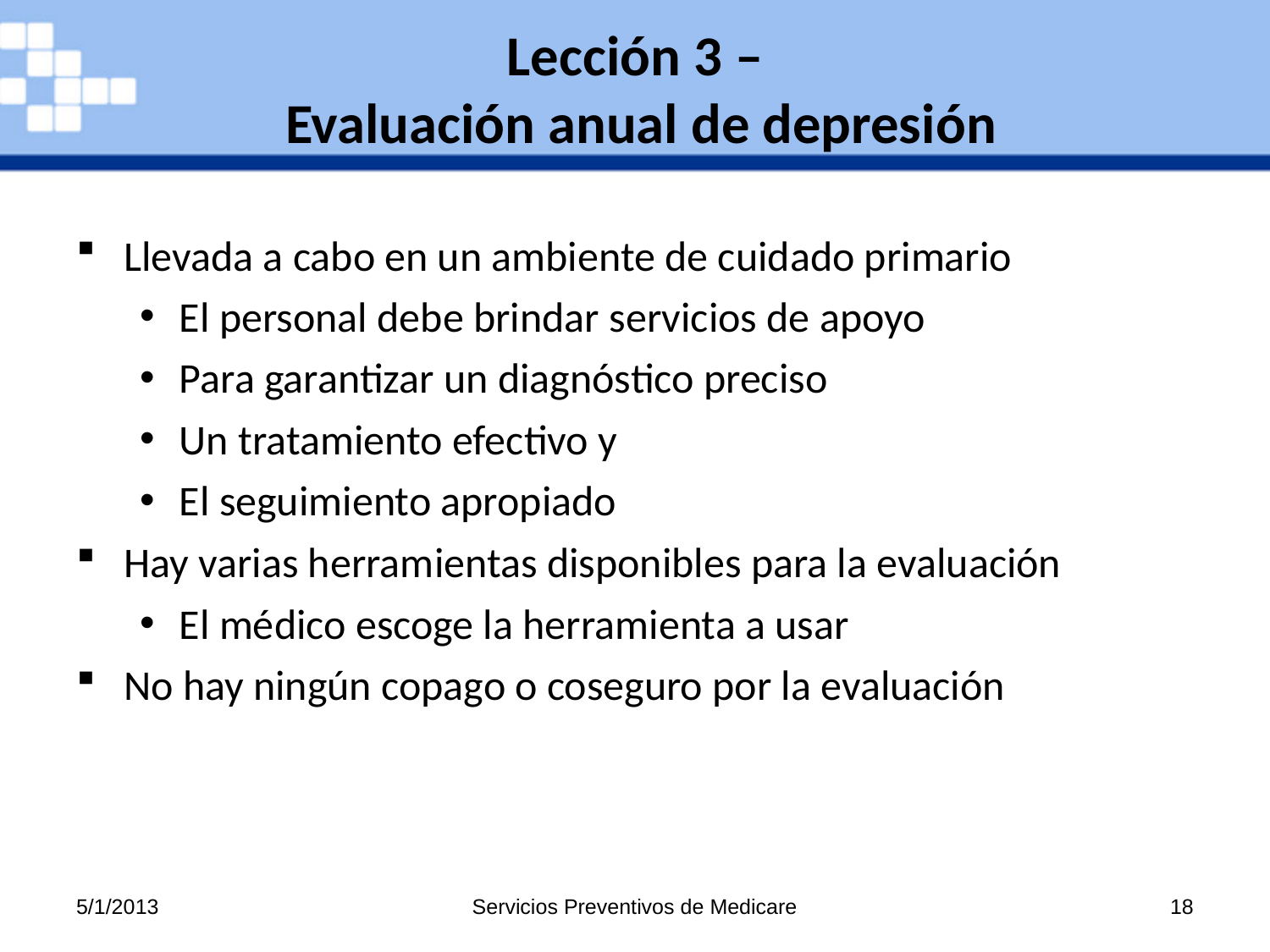

# Lección 3 – Evaluación anual de depresión
Llevada a cabo en un ambiente de cuidado primario
El personal debe brindar servicios de apoyo
Para garantizar un diagnóstico preciso
Un tratamiento efectivo y
El seguimiento apropiado
Hay varias herramientas disponibles para la evaluación
El médico escoge la herramienta a usar
No hay ningún copago o coseguro por la evaluación
5/1/2013
Servicios Preventivos de Medicare
18